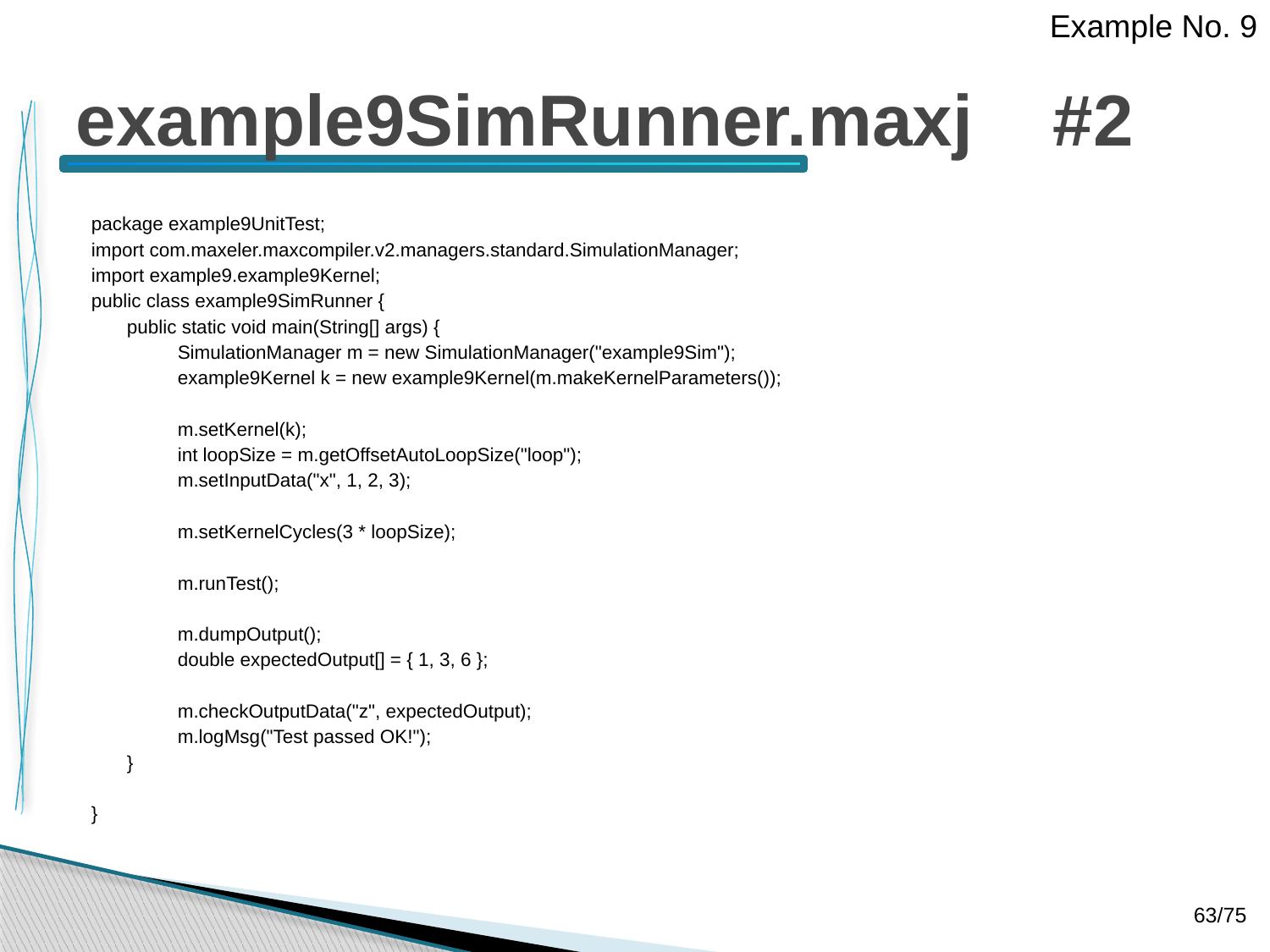

Example No. 9
# example9SimRunner.maxj    #2
package example9UnitTest;
import com.maxeler.maxcompiler.v2.managers.standard.SimulationManager;
import example9.example9Kernel;
public class example9SimRunner {
	public static void main(String[] args) {
		SimulationManager m = new SimulationManager("example9Sim");
		example9Kernel k = new example9Kernel(m.makeKernelParameters());

		m.setKernel(k);
		int loopSize = m.getOffsetAutoLoopSize("loop");
		m.setInputData("x", 1, 2, 3);

		m.setKernelCycles(3 * loopSize);

		m.runTest();

		m.dumpOutput();
		double expectedOutput[] = { 1, 3, 6 };

		m.checkOutputData("z", expectedOutput);
		m.logMsg("Test passed OK!");
	}

}